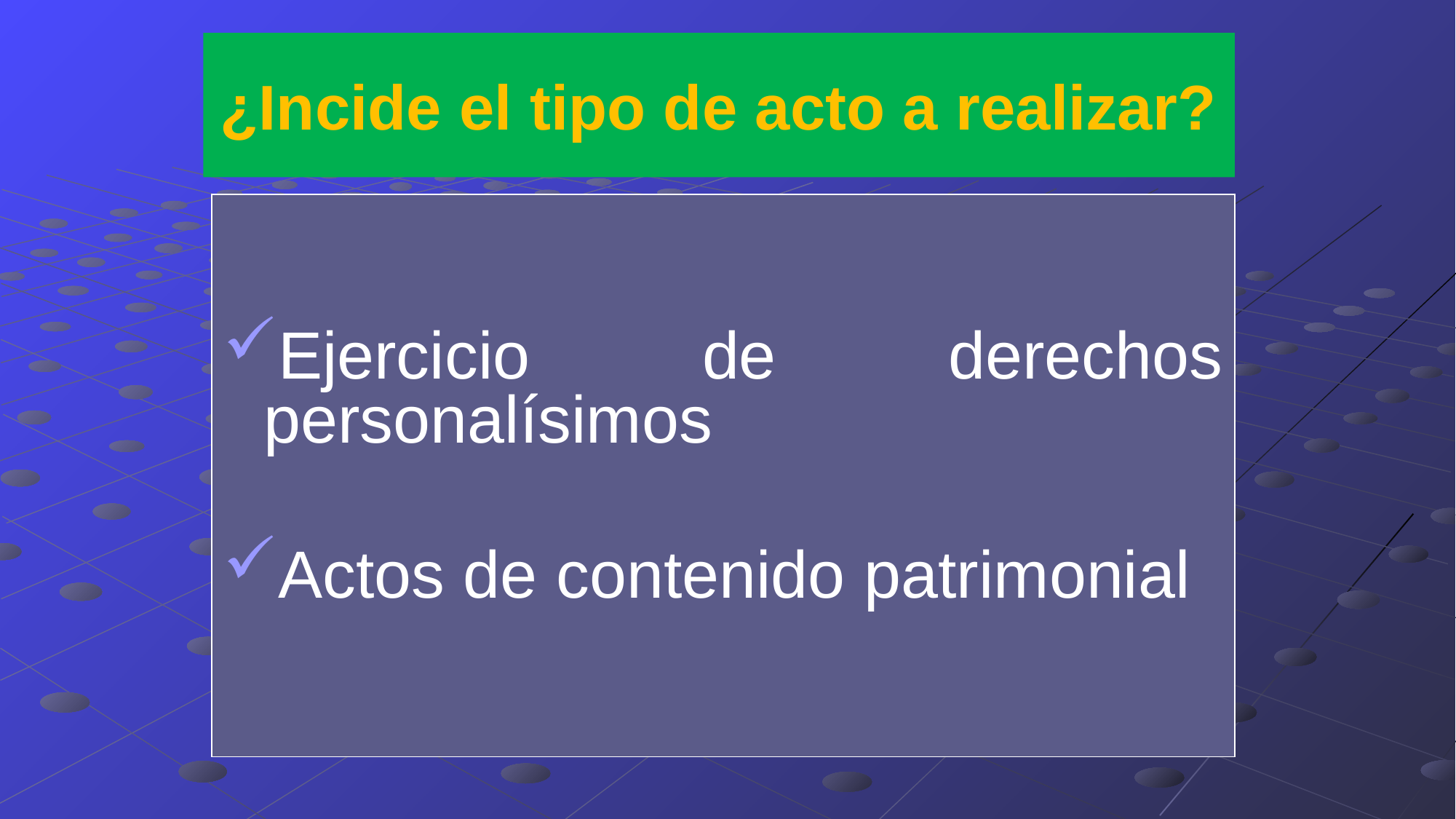

# ¿Incide el tipo de acto a realizar?

Ejercicio de derechos personalísimos

Actos de contenido patrimonial